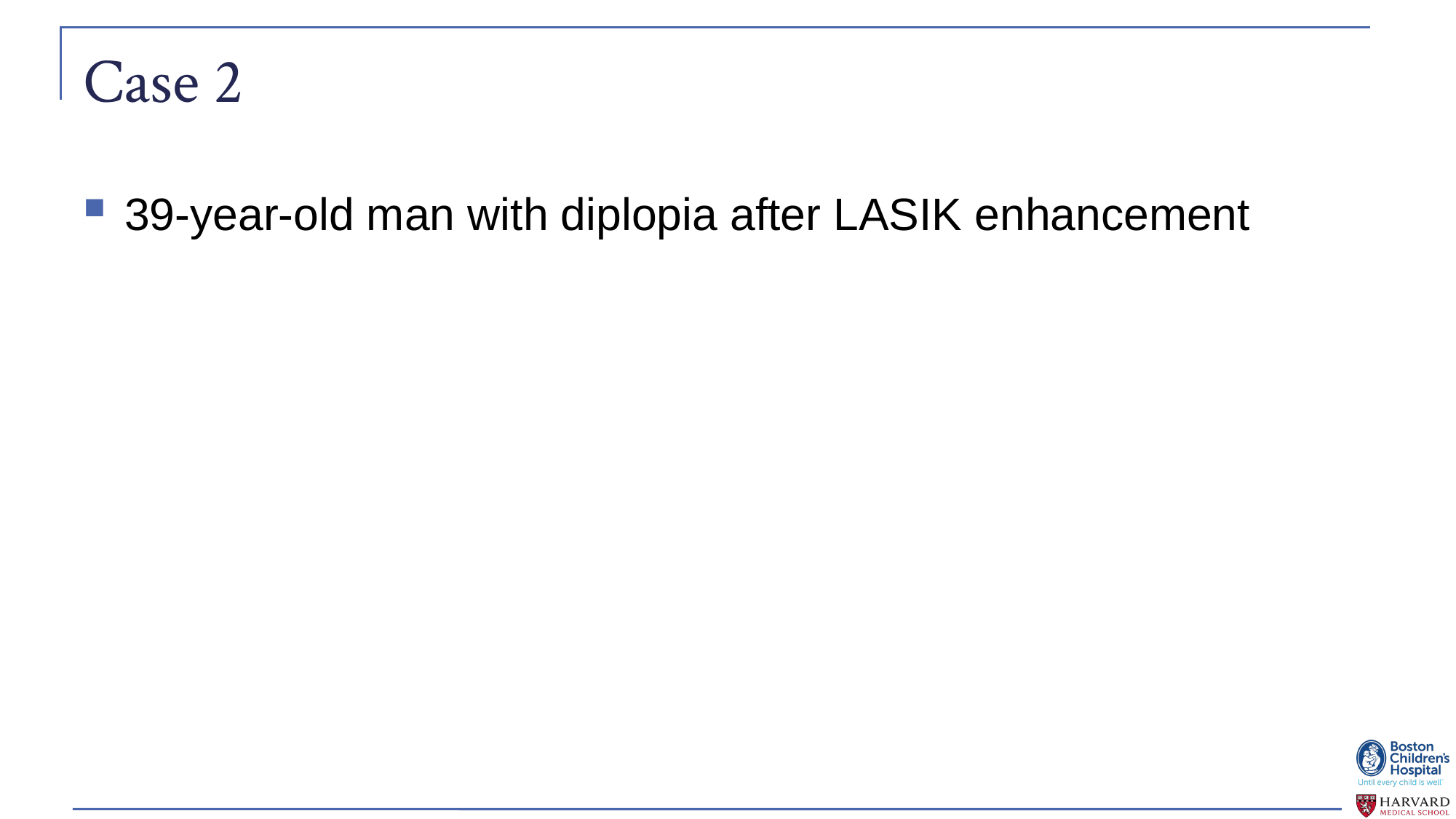

# Case 2
39-year-old man with diplopia after LASIK enhancement